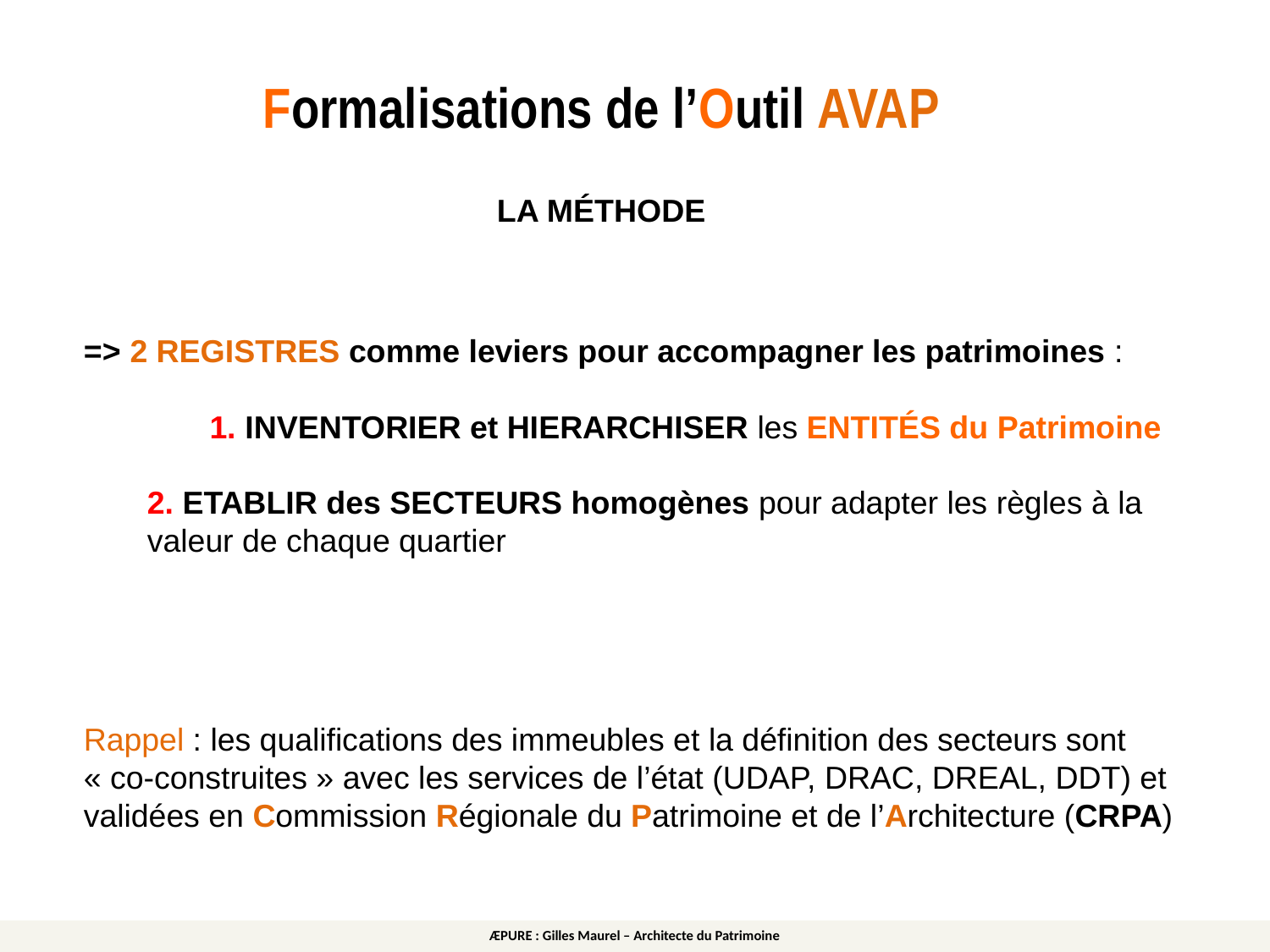

Formalisations de l’Outil AVAP

LA MÉTHODE

=> 2 REGISTRES comme leviers pour accompagner les patrimoines :

       1. INVENTORIER et HIERARCHISER les ENTITÉS du Patrimoine
2. ETABLIR des SECTEURS homogènes pour adapter les règles à la valeur de chaque quartier
Rappel : les qualifications des immeubles et la définition des secteurs sont « co-construites » avec les services de l’état (UDAP, DRAC, DREAL, DDT) et validées en Commission Régionale du Patrimoine et de l’Architecture (CRPA)
ÆPURE : Gilles Maurel – Architecte du Patrimoine